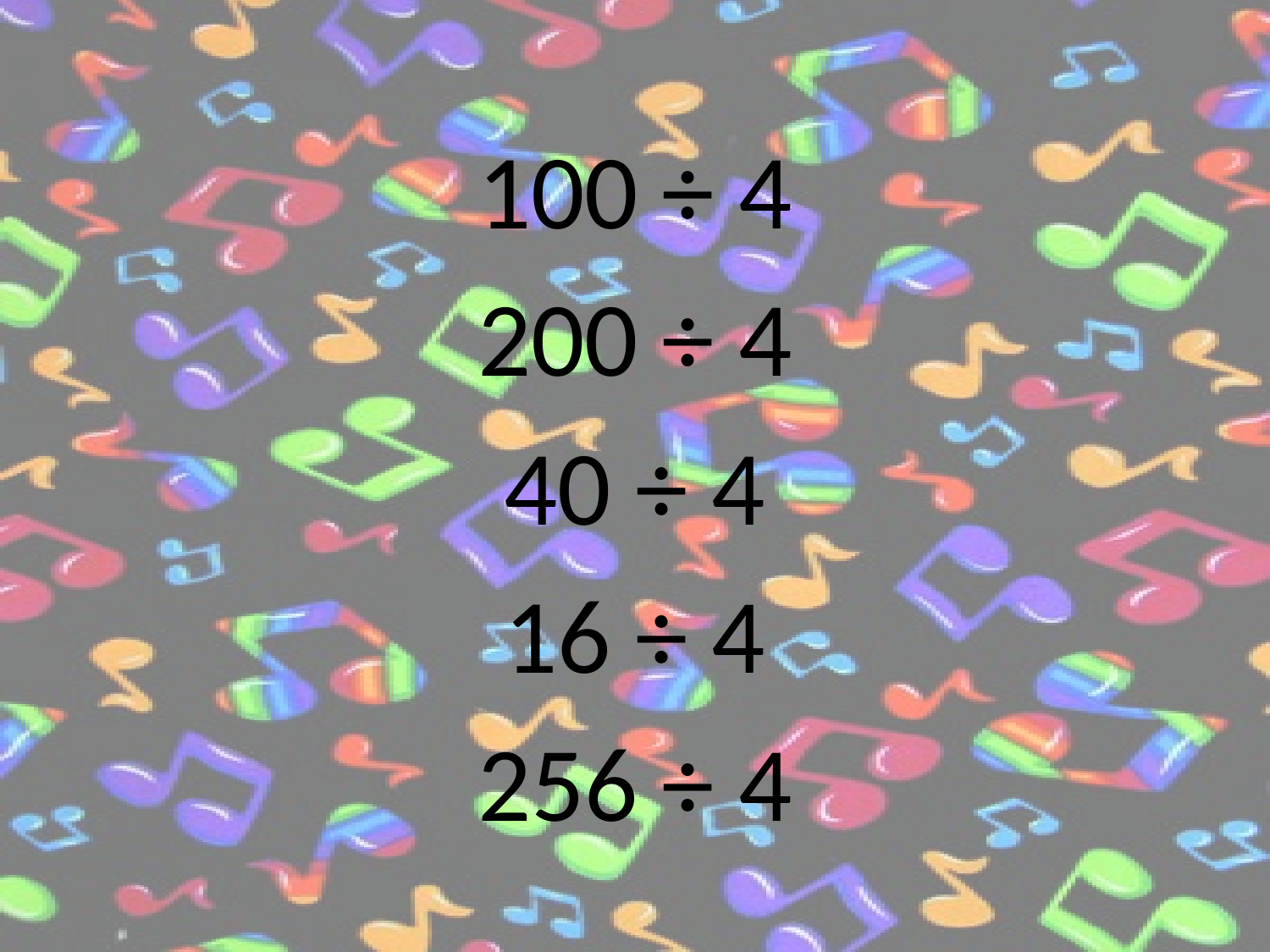

100 ÷ 4
200 ÷ 4
40 ÷ 4
16 ÷ 4
256 ÷ 4